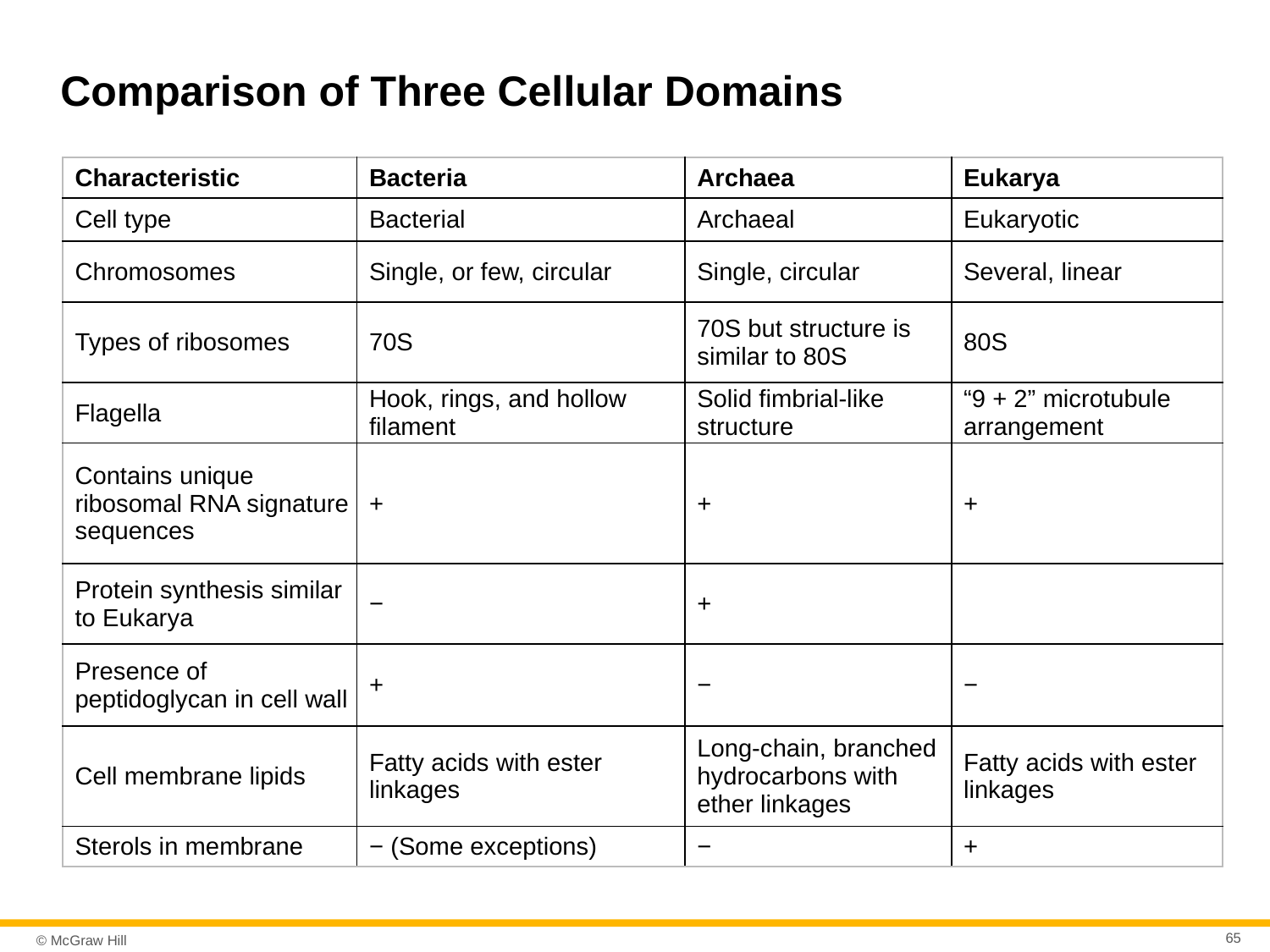

# Comparison of Three Cellular Domains
| Characteristic | Bacteria | Archaea | Eukarya |
| --- | --- | --- | --- |
| Cell type | Bacterial | Archaeal | Eukaryotic |
| Chromosomes | Single, or few, circular | Single, circular | Several, linear |
| Types of ribosomes | 70S | 70S but structure is similar to 80S | 80S |
| Flagella | Hook, rings, and hollow filament | Solid fimbrial-like structure | “9 + 2” microtubule arrangement |
| Contains unique ribosomal RNA signature sequences | + | + | + |
| Protein synthesis similar to Eukarya | − | + |  |
| Presence of peptidoglycan in cell wall | + | − | − |
| Cell membrane lipids | Fatty acids with ester linkages | Long-chain, branched hydrocarbons with ether linkages | Fatty acids with ester linkages |
| Sterols in membrane | − (Some exceptions) | − | + |